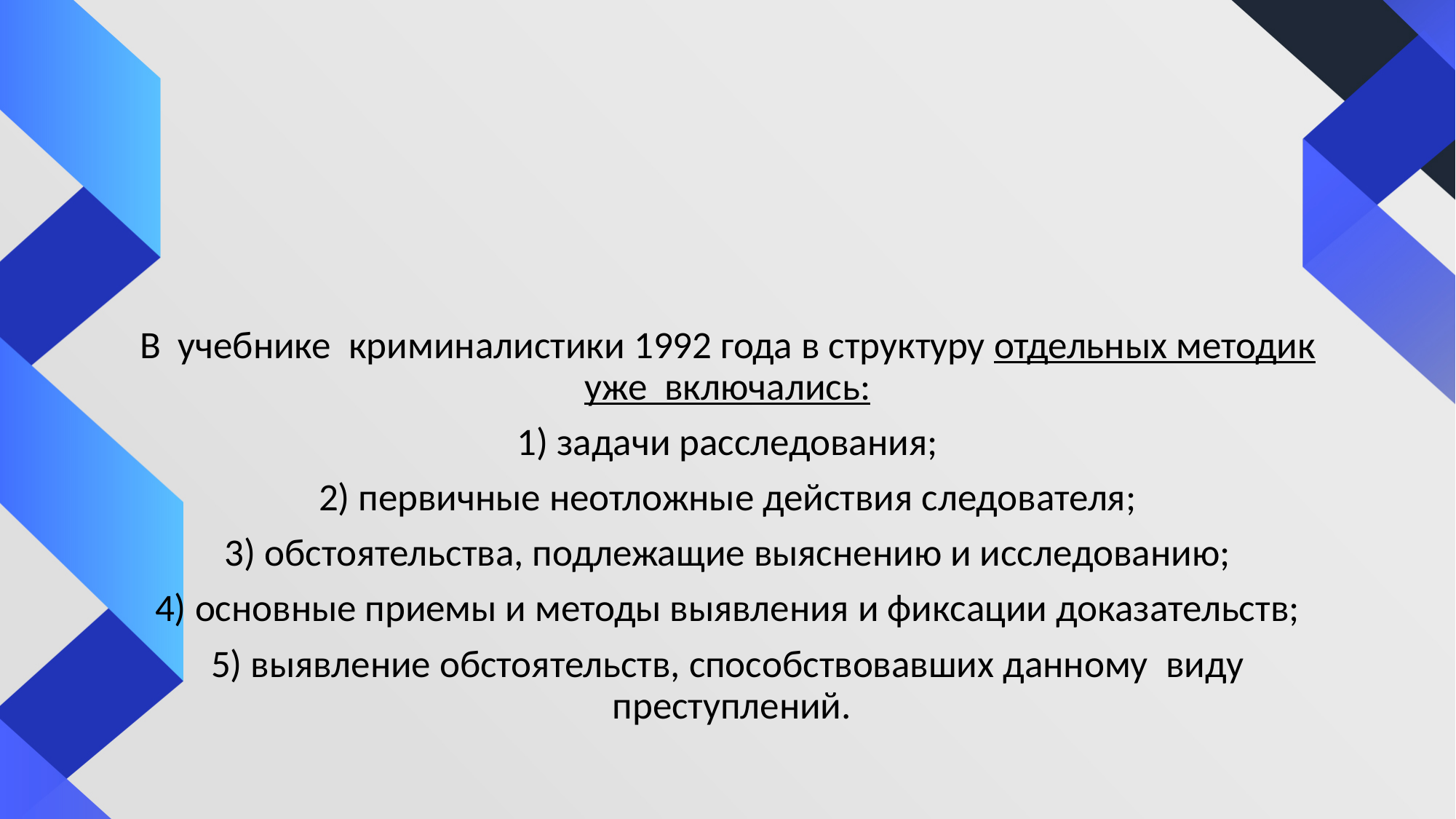

#

В  учебнике  криминалистики 1992 года в структуру отдельных методик уже  включались:
1) задачи расследования;
2) первичные неотложные действия следователя;
3) обстоятельства, подлежащие выяснению и исследованию;
4) основные приемы и методы выявления и фиксации доказательств;
5) выявление обстоятельств, способствовавших данному  виду  преступлений.